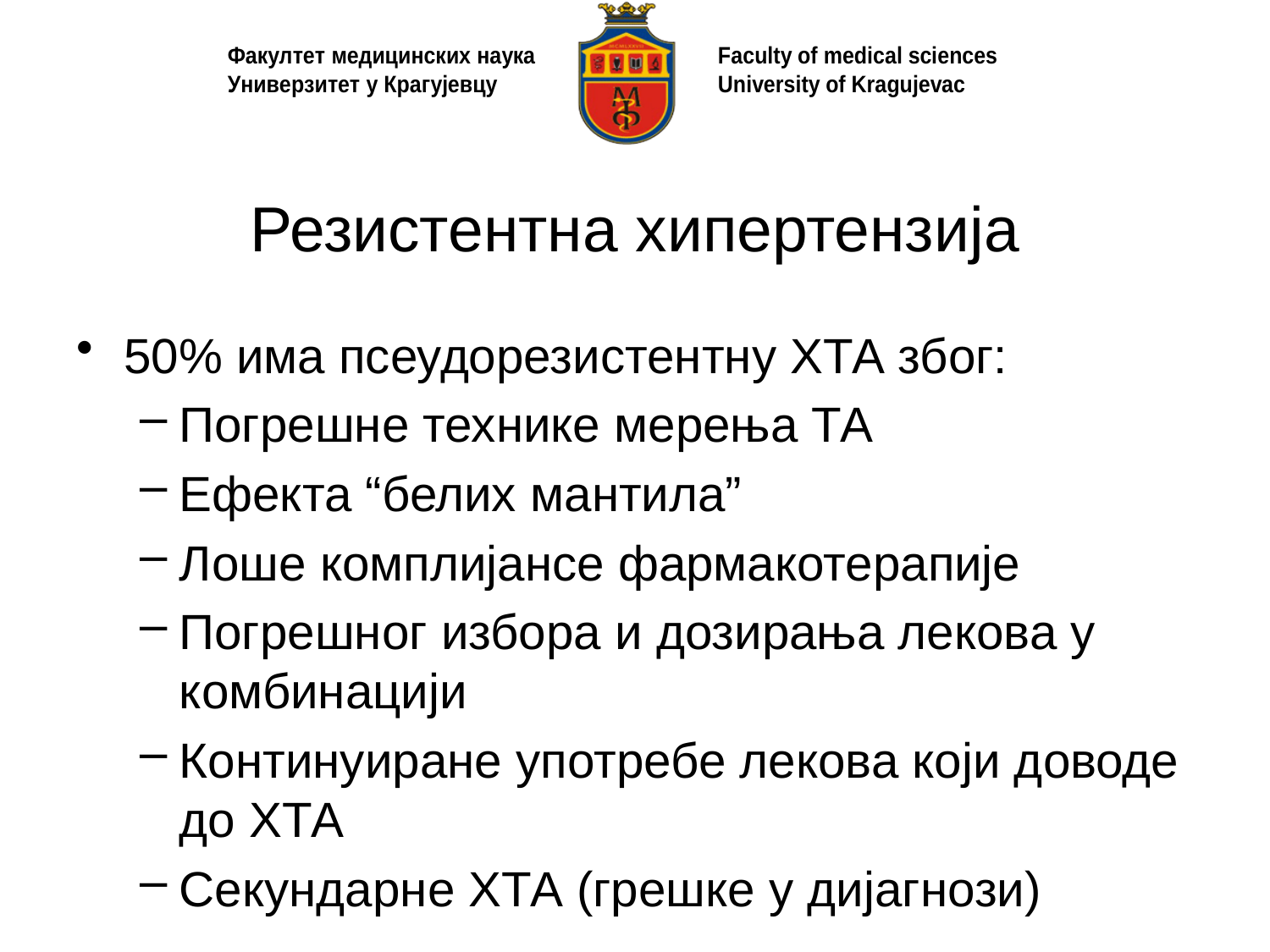

# Резистентна хипертензија
50% има псеудорезистентну ХТА због:
Погрешне технике мерења ТА
Ефекта “белих мантила”
Лоше комплијансе фармакотерапије
Погрешног избора и дозирања лекова у комбинацији
Континуиране употребе лекова који доводе до ХТА
Секундарне ХТА (грешке у дијагнози)